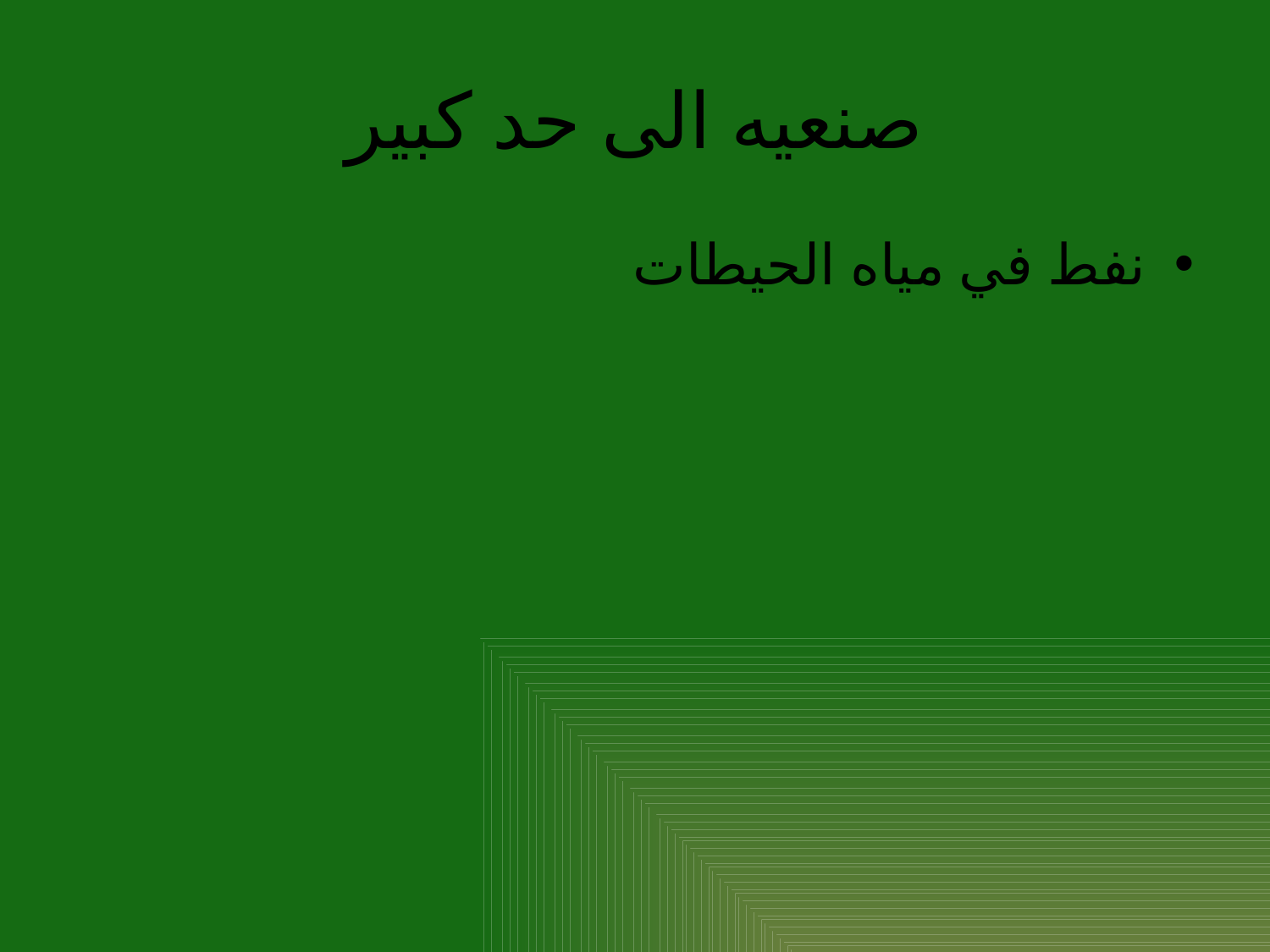

# صنعيه الى حد كبير
نفط في مياه الحيطات